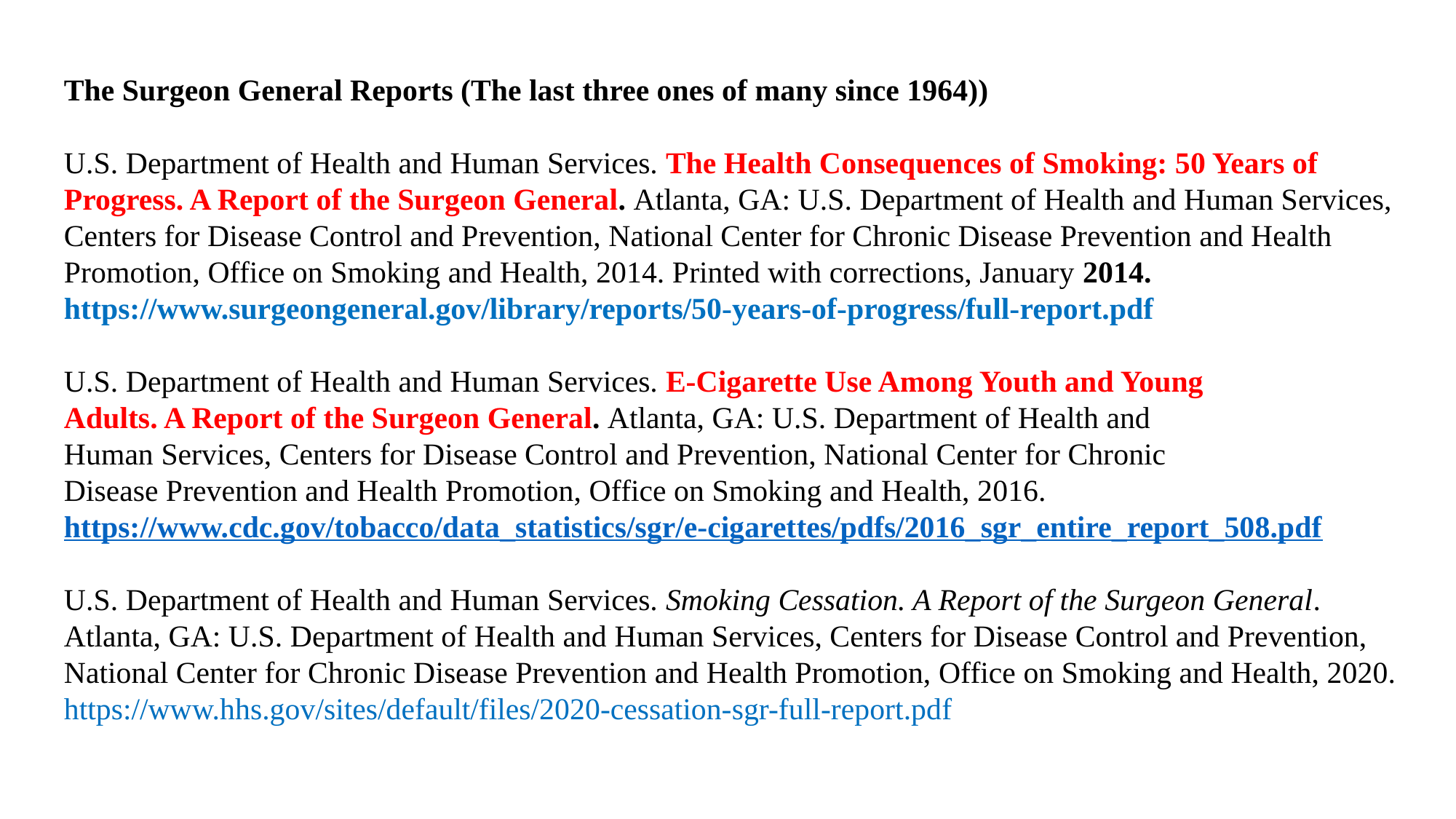

The Surgeon General Reports (The last three ones of many since 1964))

U.S. Department of Health and Human Services. The Health Consequences of Smoking: 50 Years of Progress. A Report of the Surgeon General. Atlanta, GA: U.S. Department of Health and Human Services, Centers for Disease Control and Prevention, National Center for Chronic Disease Prevention and Health Promotion, Office on Smoking and Health, 2014. Printed with corrections, January 2014. https://www.surgeongeneral.gov/library/reports/50-years-of-progress/full-report.pdf

U.S. Department of Health and Human Services. E-Cigarette Use Among Youth and Young
Adults. A Report of the Surgeon General. Atlanta, GA: U.S. Department of Health and
Human Services, Centers for Disease Control and Prevention, National Center for Chronic
Disease Prevention and Health Promotion, Office on Smoking and Health, 2016.
https://www.cdc.gov/tobacco/data_statistics/sgr/e-cigarettes/pdfs/2016_sgr_entire_report_508.pdf

U.S. Department of Health and Human Services. Smoking Cessation. A Report of the Surgeon General. Atlanta, GA: U.S. Department of Health and Human Services, Centers for Disease Control and Prevention, National Center for Chronic Disease Prevention and Health Promotion, Office on Smoking and Health, 2020.
https://www.hhs.gov/sites/default/files/2020-cessation-sgr-full-report.pdf